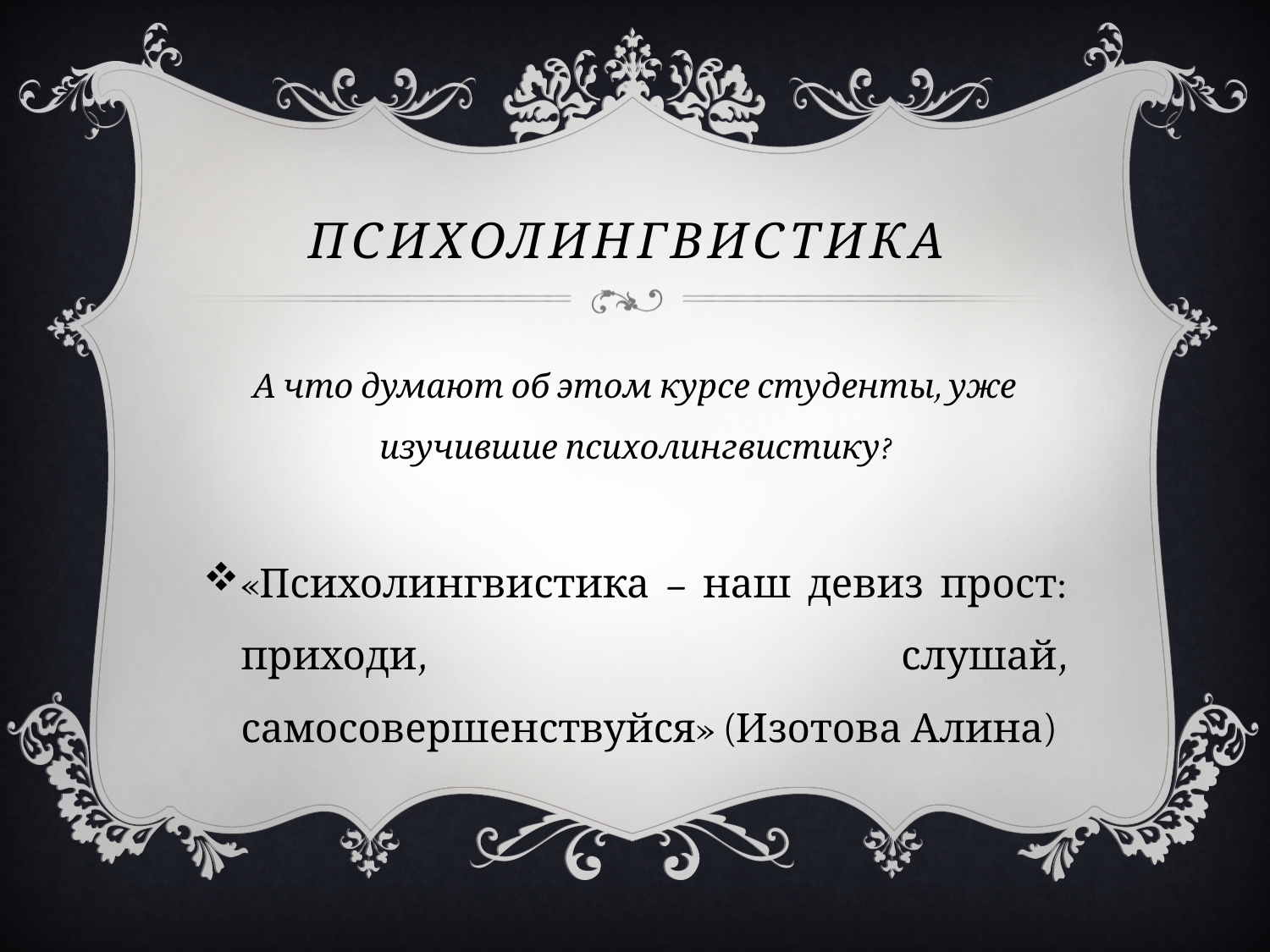

# Психолингвистика
А что думают об этом курсе студенты, уже изучившие психолингвистику?

«Психолингвистика – наш девиз прост: приходи, слушай, самосовершенствуйся» (Изотова Алина)